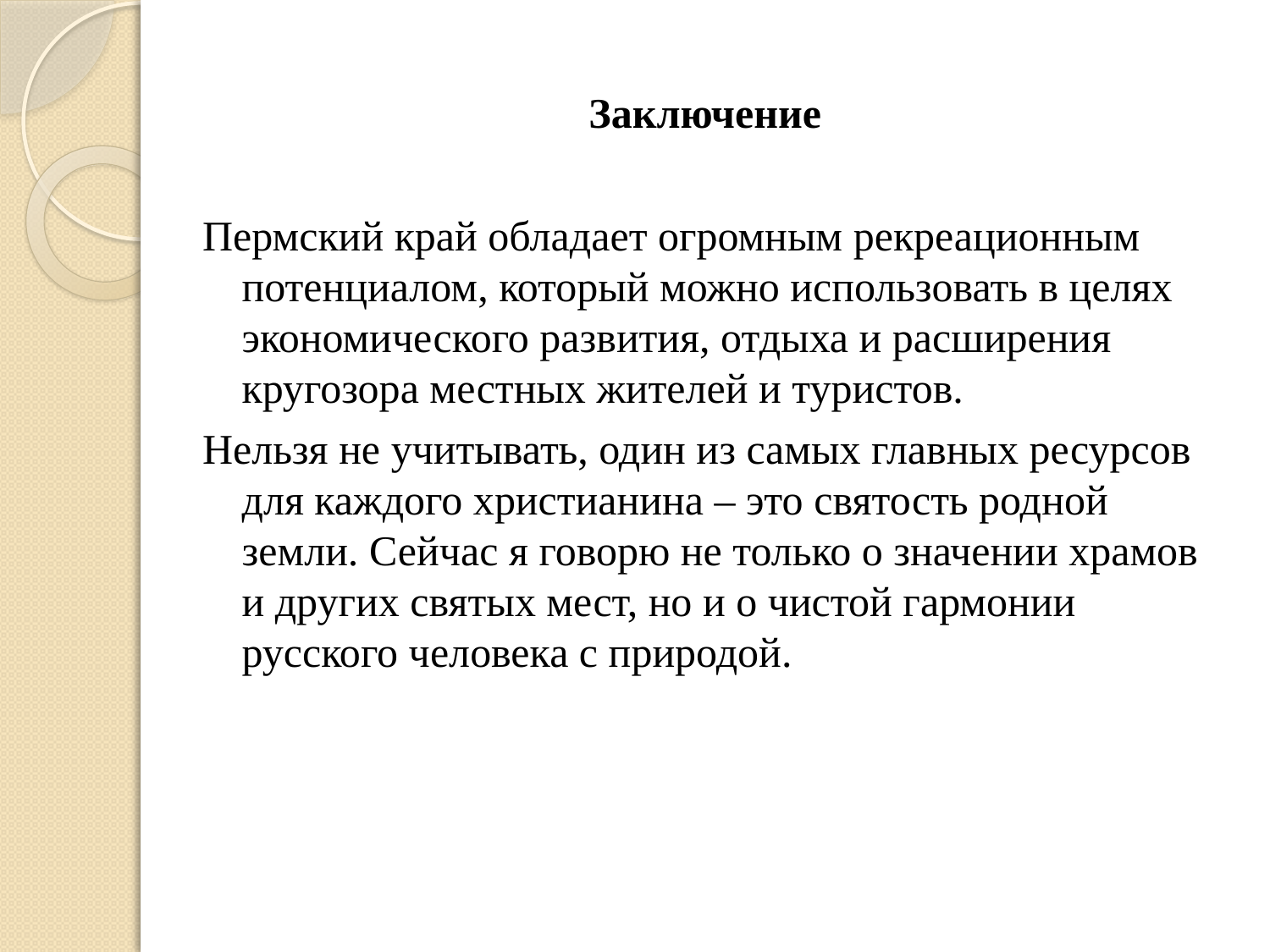

Заключение

Пермский край обладает огромным рекреационным потенциалом, который можно использовать в целях экономического развития, отдыха и расширения кругозора местных жителей и туристов.
Нельзя не учитывать, один из самых главных ресурсов для каждого христианина – это святость родной земли. Сейчас я говорю не только о значении храмов и других святых мест, но и о чистой гармонии русского человека с природой.